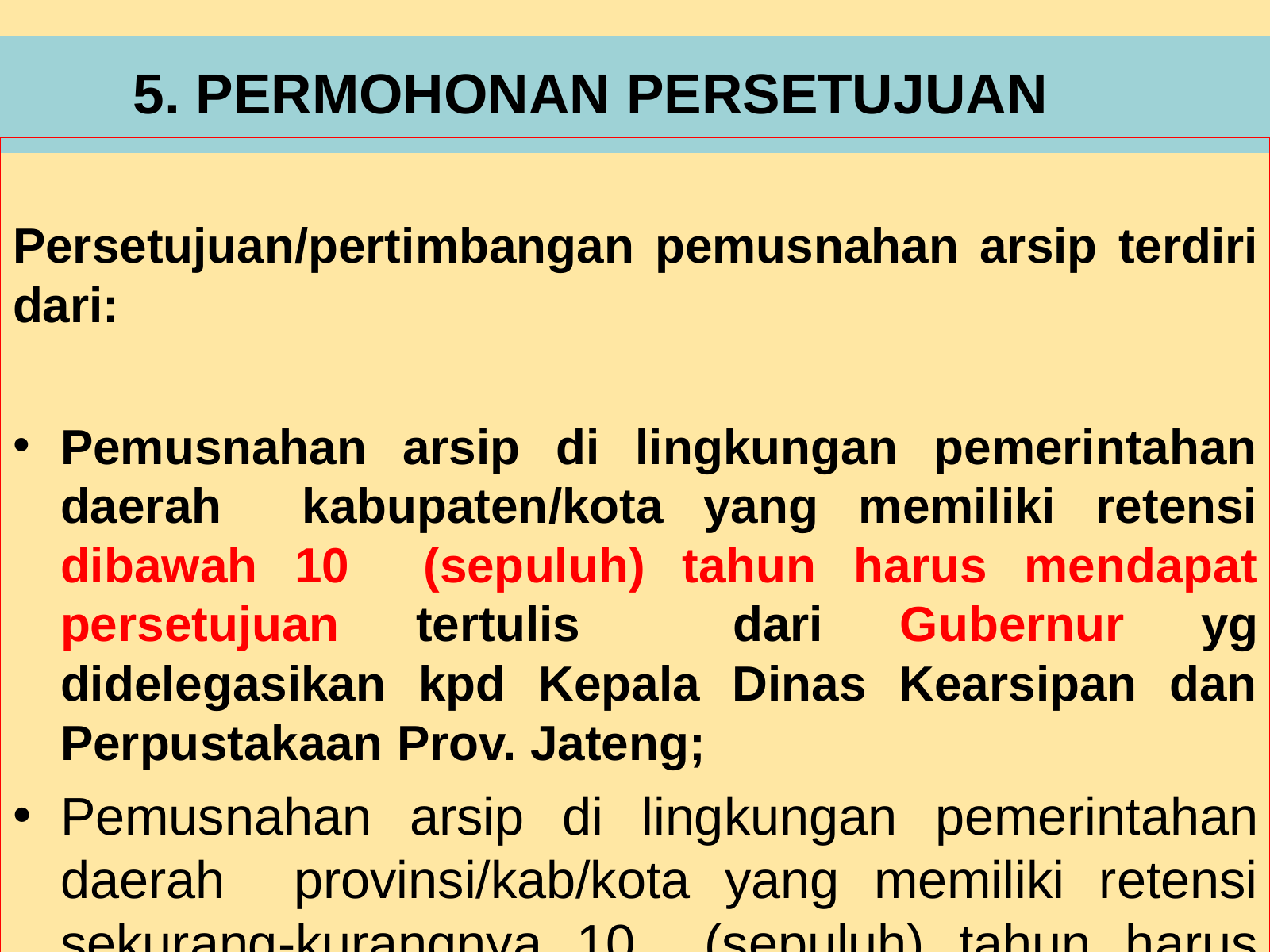

# 5. PERMOHONAN PERSETUJUAN

Persetujuan/pertimbangan pemusnahan arsip terdiri dari:

Pemusnahan arsip di lingkungan pemerintahan daerah  kabupaten/kota yang memiliki retensi dibawah 10  (sepuluh) tahun harus mendapat persetujuan tertulis  dari Gubernur yg didelegasikan kpd Kepala Dinas Kearsipan dan Perpustakaan Prov. Jateng;
Pemusnahan arsip di lingkungan pemerintahan daerah  provinsi/kab/kota yang memiliki retensi sekurang-kurangnya 10  (sepuluh) tahun harus mendapatkan persetujuan tertulis dari  Kepala ANRI